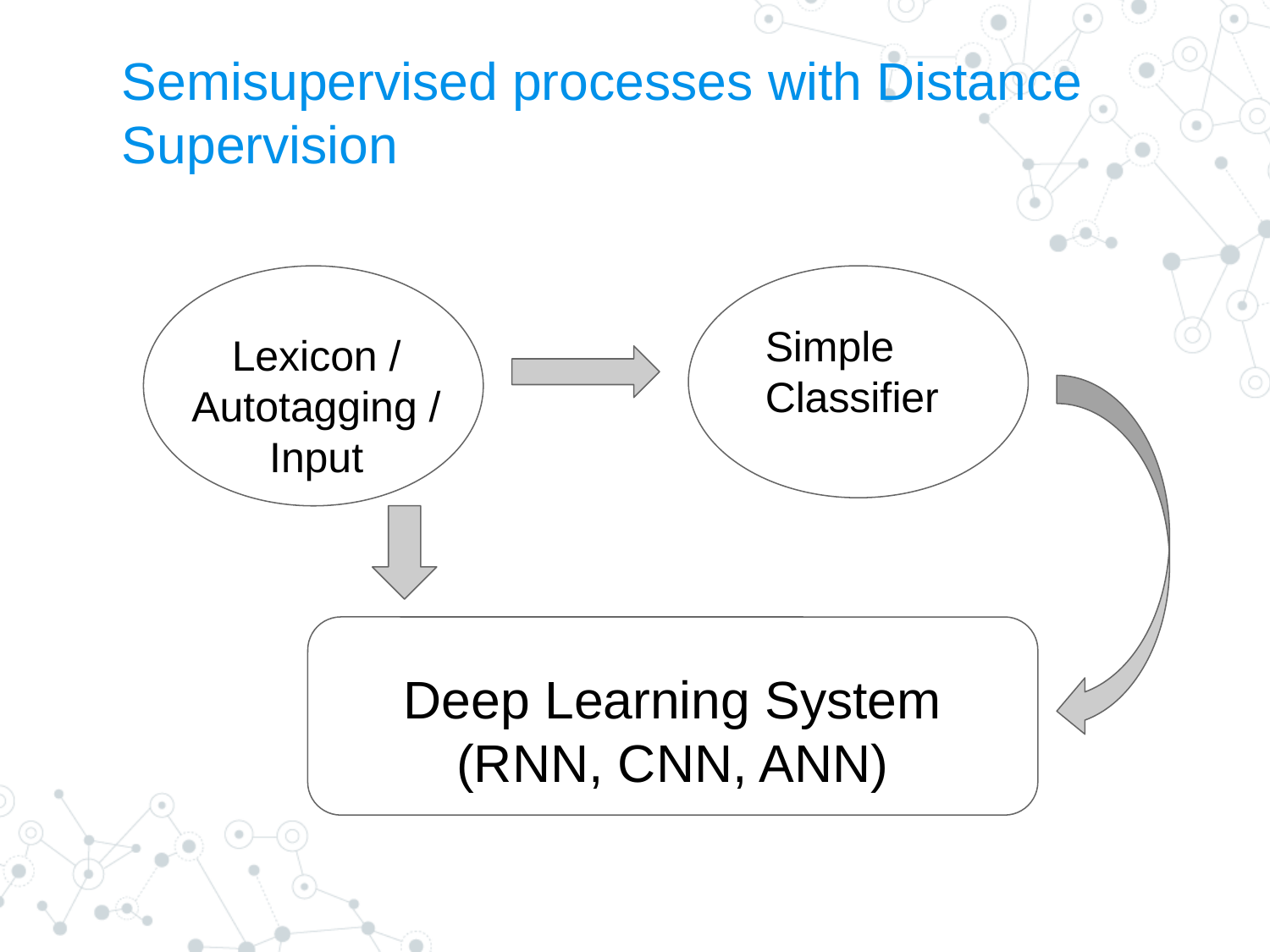

# Semisupervised processes with Distance Supervision

Simple
Classifier
Lexicon /
Autotagging / Input

Deep Learning System (RNN, CNN, ANN)